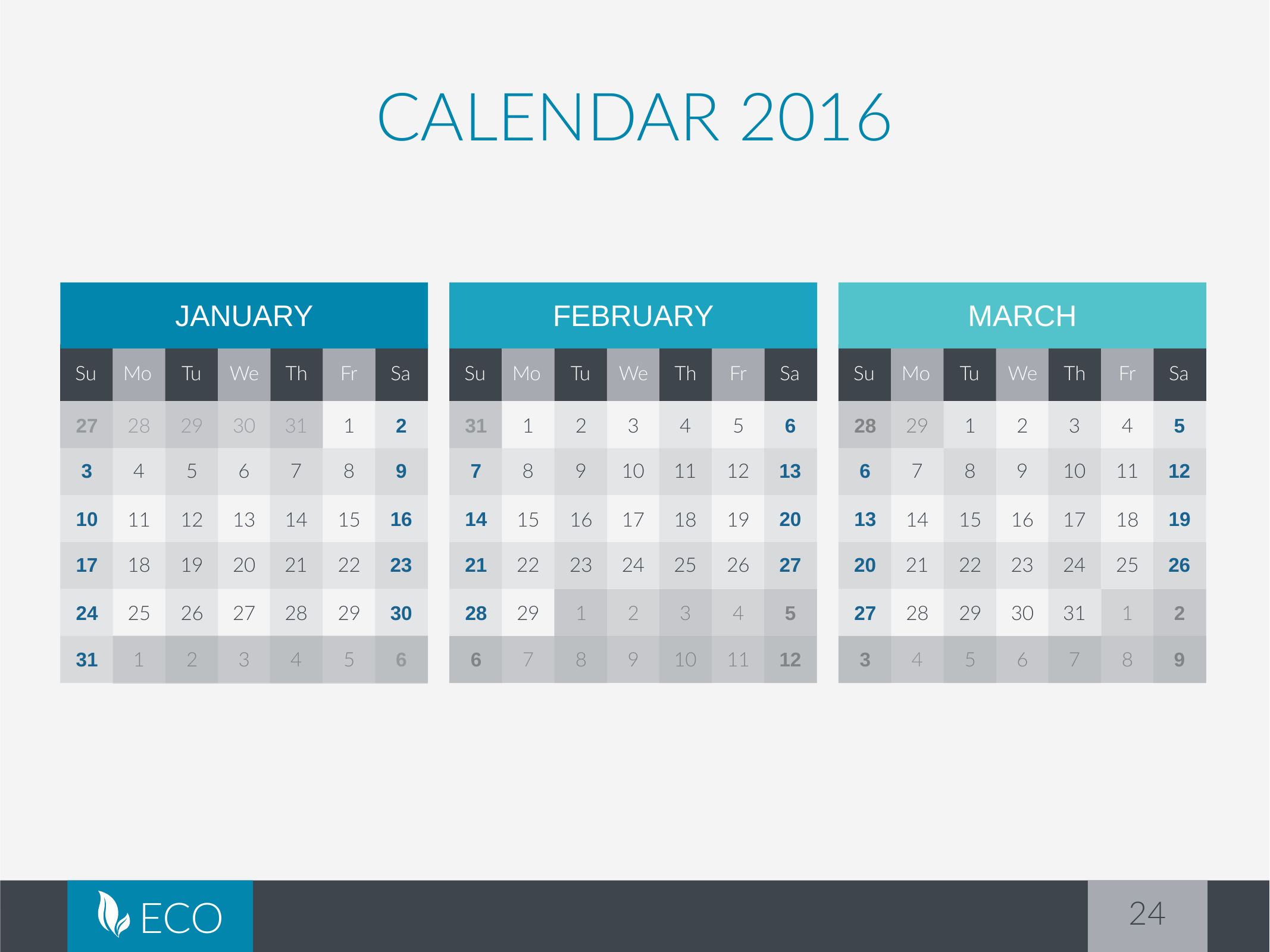

# Calendar 2016

JANUARY
FEBRUARY
MARCH

Su
Mo
Tu
We
Th
Fr
Sa
Su
Mo
Tu
We
Th
Fr
Sa
Su
Mo
Tu
We
Th
Fr
Sa

2
6
5
27
28
29
30
31
1
31
1
2
3
4
5
28
29
1
2
3
4

3
9
7
13
6
12
4
5
6
7
8
8
9
10
11
12
7
8
9
10
11
10
16
14
20
13
19
11
12
13
14
15
15
16
17
18
19
14
15
16
17
18

17
23
21
27
20
26
18
19
20
21
22
22
23
24
25
26
21
22
23
24
25

24
30
28
27
25
26
27
28
29
29
1
2
3
4
5
28
29
30
31
1
2

31
1
2
3
4
5
6
6
7
8
9
10
11
12
3
4
5
6
7
8
9
24